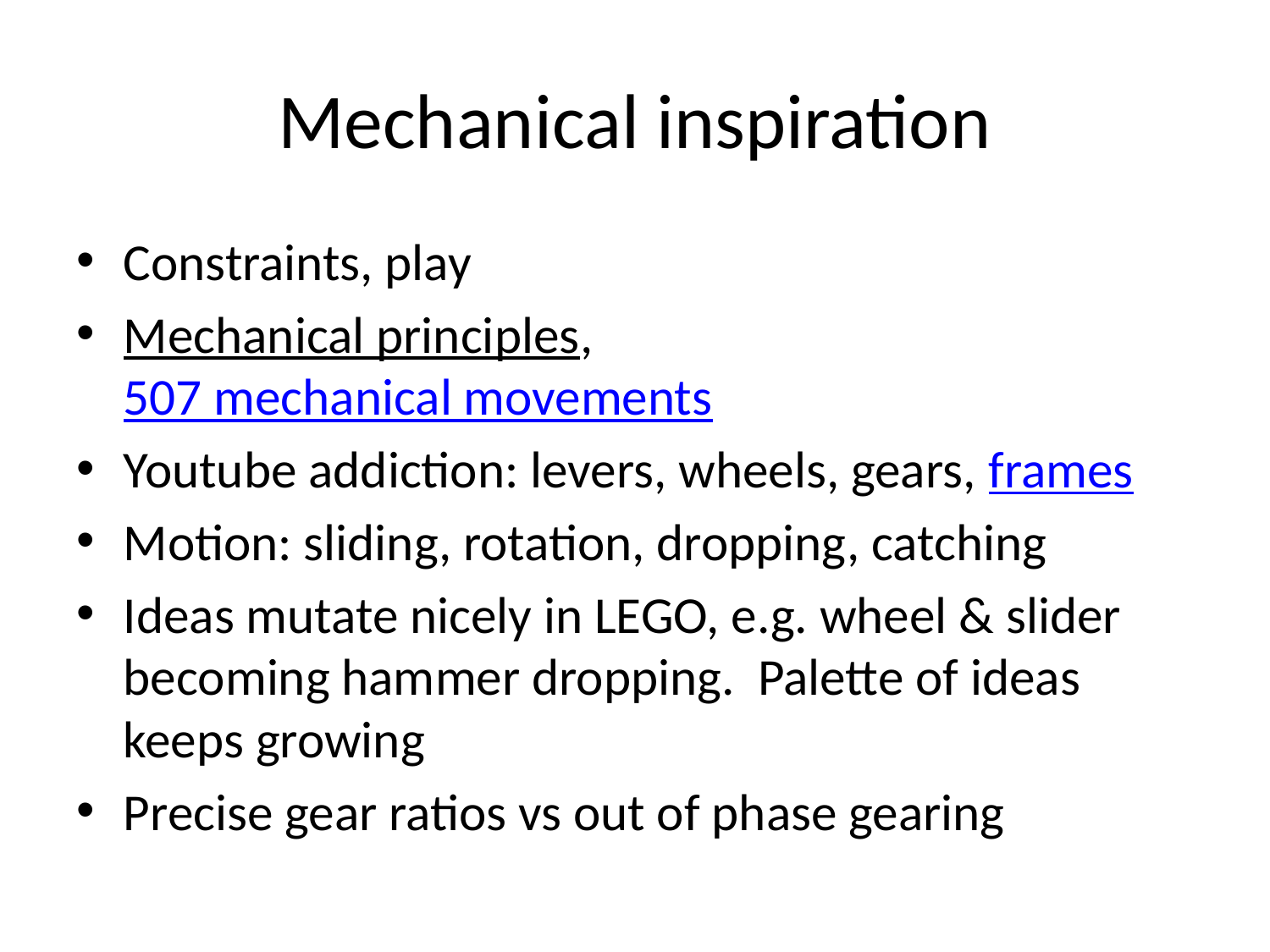

# Mechanical inspiration
Constraints, play
Mechanical principles, 507 mechanical movements
Youtube addiction: levers, wheels, gears, frames
Motion: sliding, rotation, dropping, catching
Ideas mutate nicely in LEGO, e.g. wheel & slider becoming hammer dropping.  Palette of ideas keeps growing
Precise gear ratios vs out of phase gearing